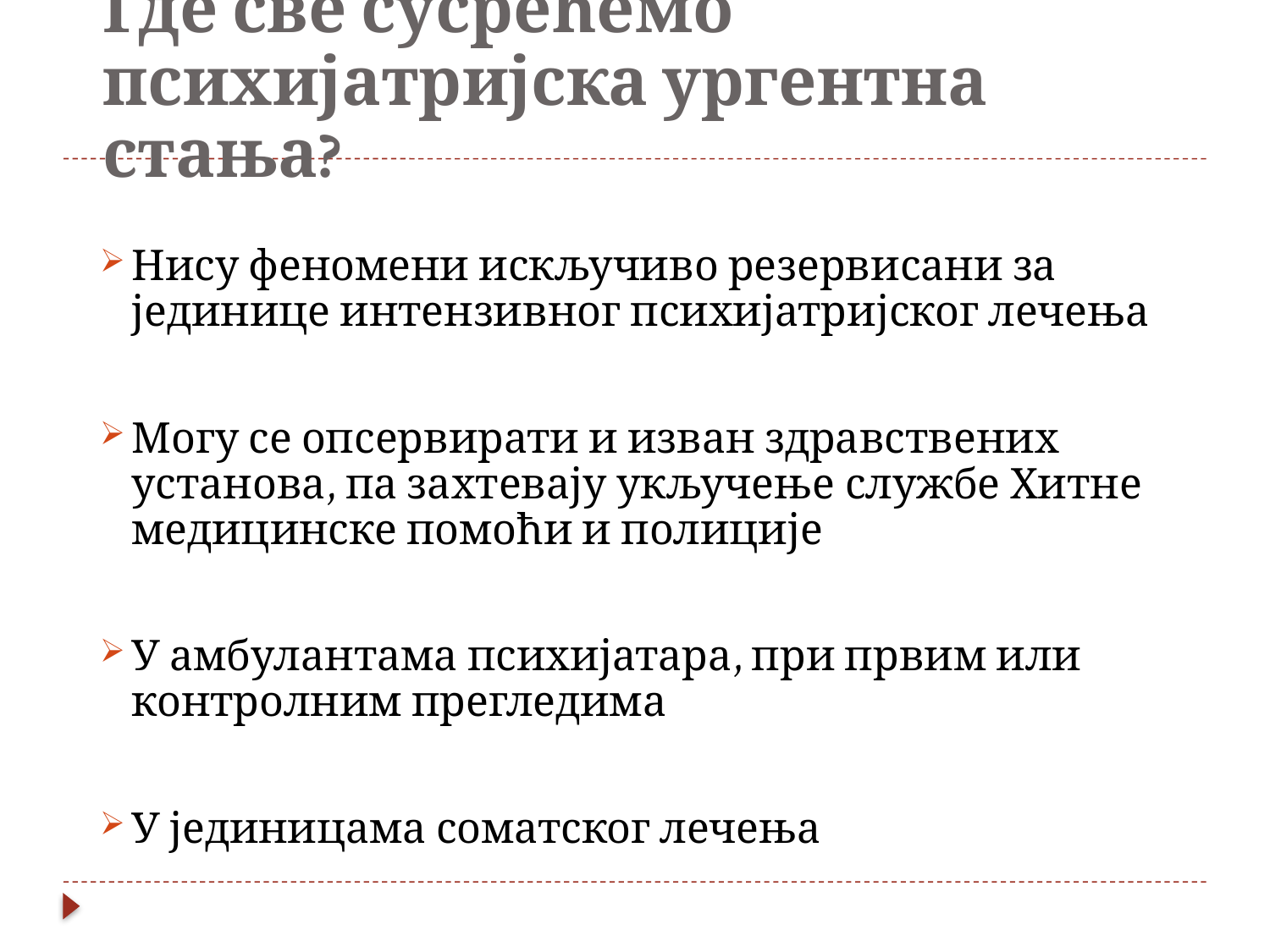

# Где све сусрећемо психијатријска ургентна стања?

Нису феномени искључиво резервисани за јединице интензивног психијатријског лечења

Могу се опсервирати и изван здравствених установа, па захтевају укључење службе Хитне медицинске помоћи и полиције

У амбулантама психијатара, при првим или контролним прегледима

У јединицама соматског лечења